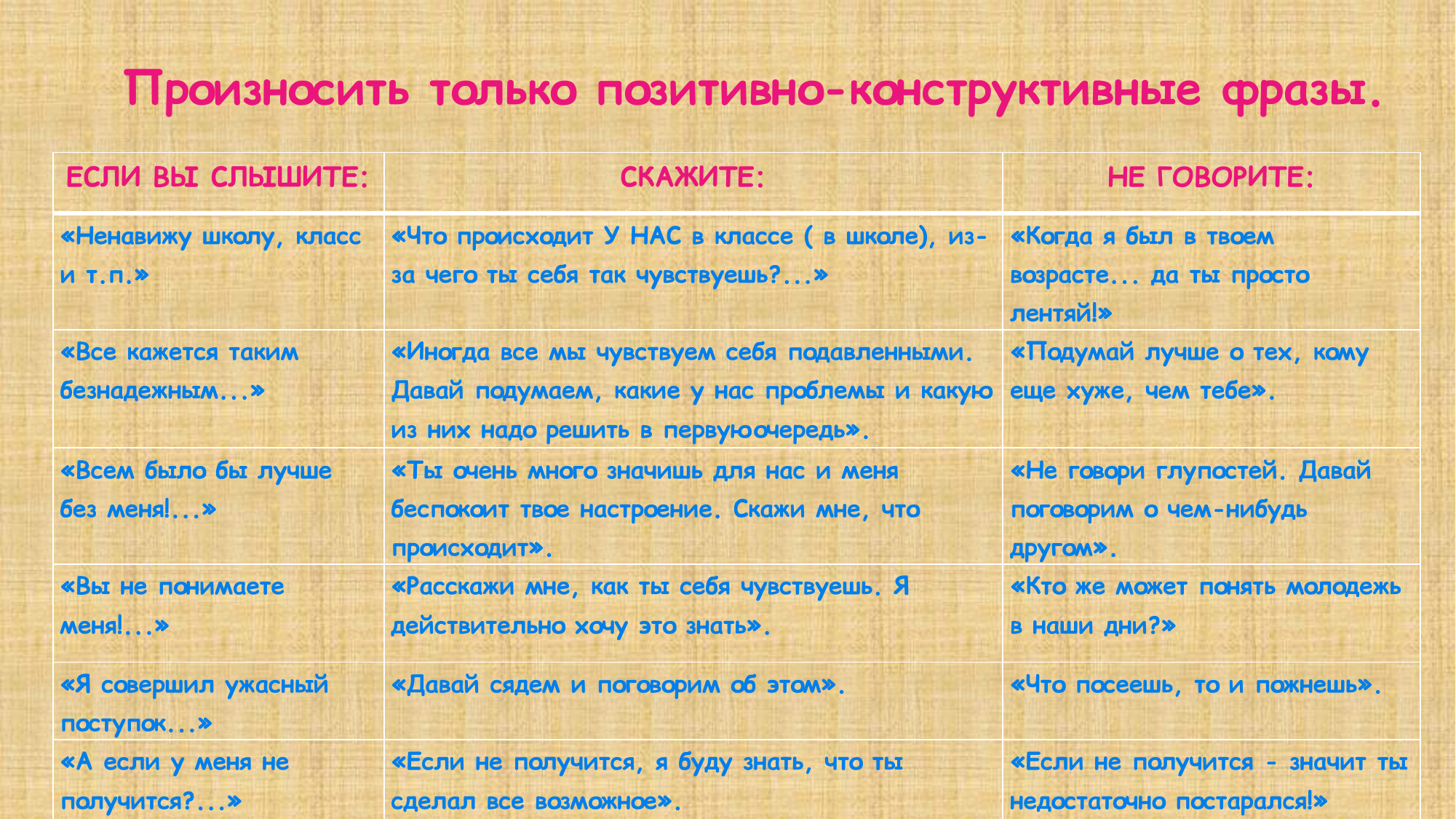

# Произносить только позитивно-конструктивные фразы.
| ЕСЛИ ВЫ СЛЫШИТЕ: | СКАЖИТЕ: | НЕ ГОВОРИТЕ: |
| --- | --- | --- |
| «Ненавижу школу, класс и т.п.» | «Что происходит У НАС в классе ( в школе), из-за чего ты себя так чувствуешь?...» | «Когда я был в твоем возрасте... да ты просто лентяй!» |
| «Все кажется таким безнадежным...» | «Иногда все мы чувствуем себя подавленными. Давай подумаем, какие у нас проблемы и какую из них надо решить в первую очередь». | «Подумай лучше о тех, кому еще хуже, чем тебе». |
| «Всем было бы лучше без меня!...» | «Ты очень много значишь для нас и меня беспокоит твое настроение. Скажи мне, что происходит». | «Не говори глупостей. Давай поговорим о чем-нибудь другом». |
| «Вы не понимаете меня!...» | «Расскажи мне, как ты себя чувствуешь. Я действительно хочу это знать». | «Кто же может понять молодежь в наши дни?» |
| «Я совершил ужасный поступок...» | «Давай сядем и поговорим об этом». | «Что посеешь, то и пожнешь». |
| «А если у меня не получится?...» | «Если не получится, я буду знать, что ты сделал все возможное». | «Если не получится - значит ты недостаточно постарался!» |